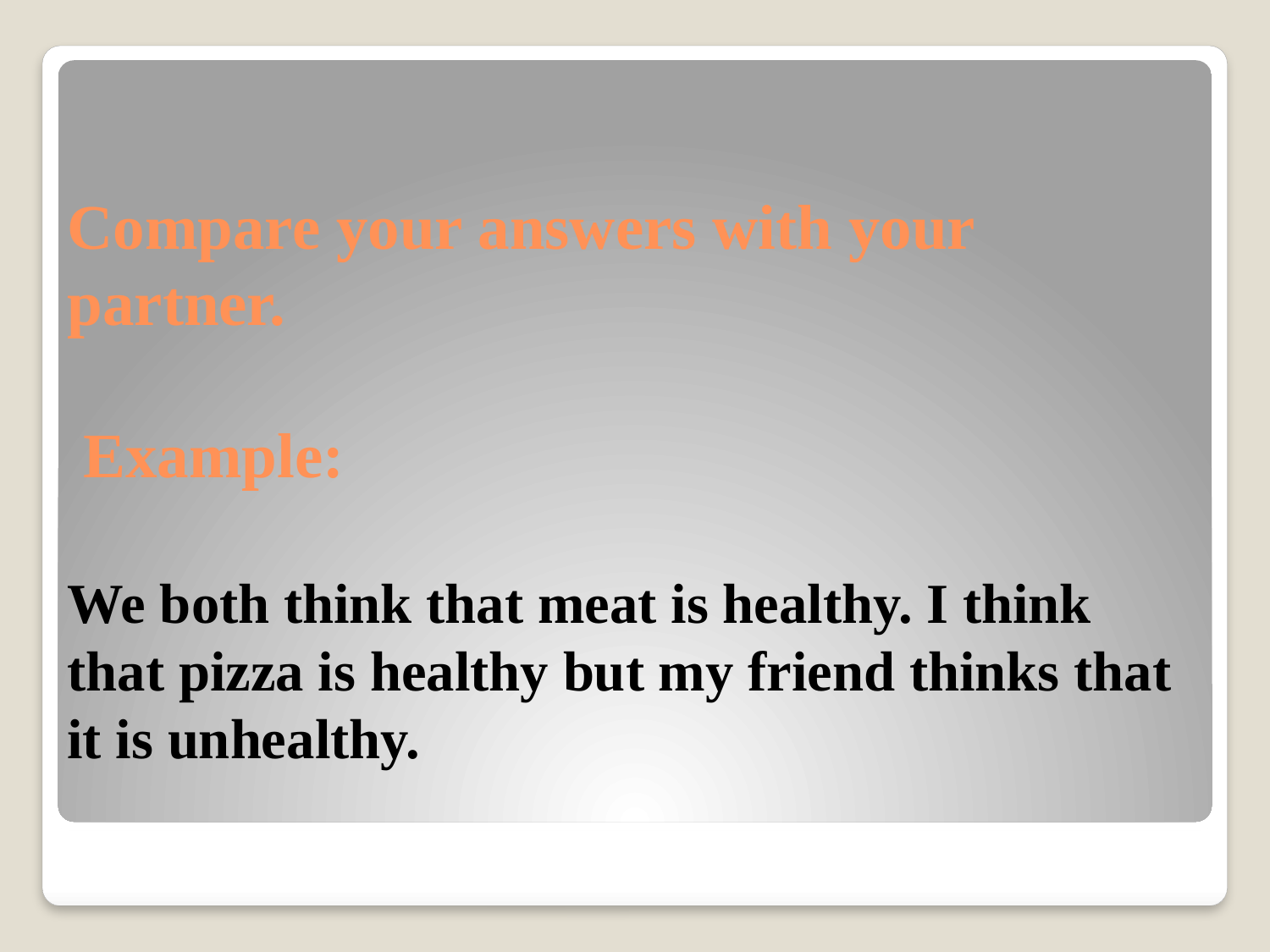

# Compare your answers with your partner. Example: We both think that meat is healthy. I think that pizza is healthy but my friend thinks that it is unhealthy.